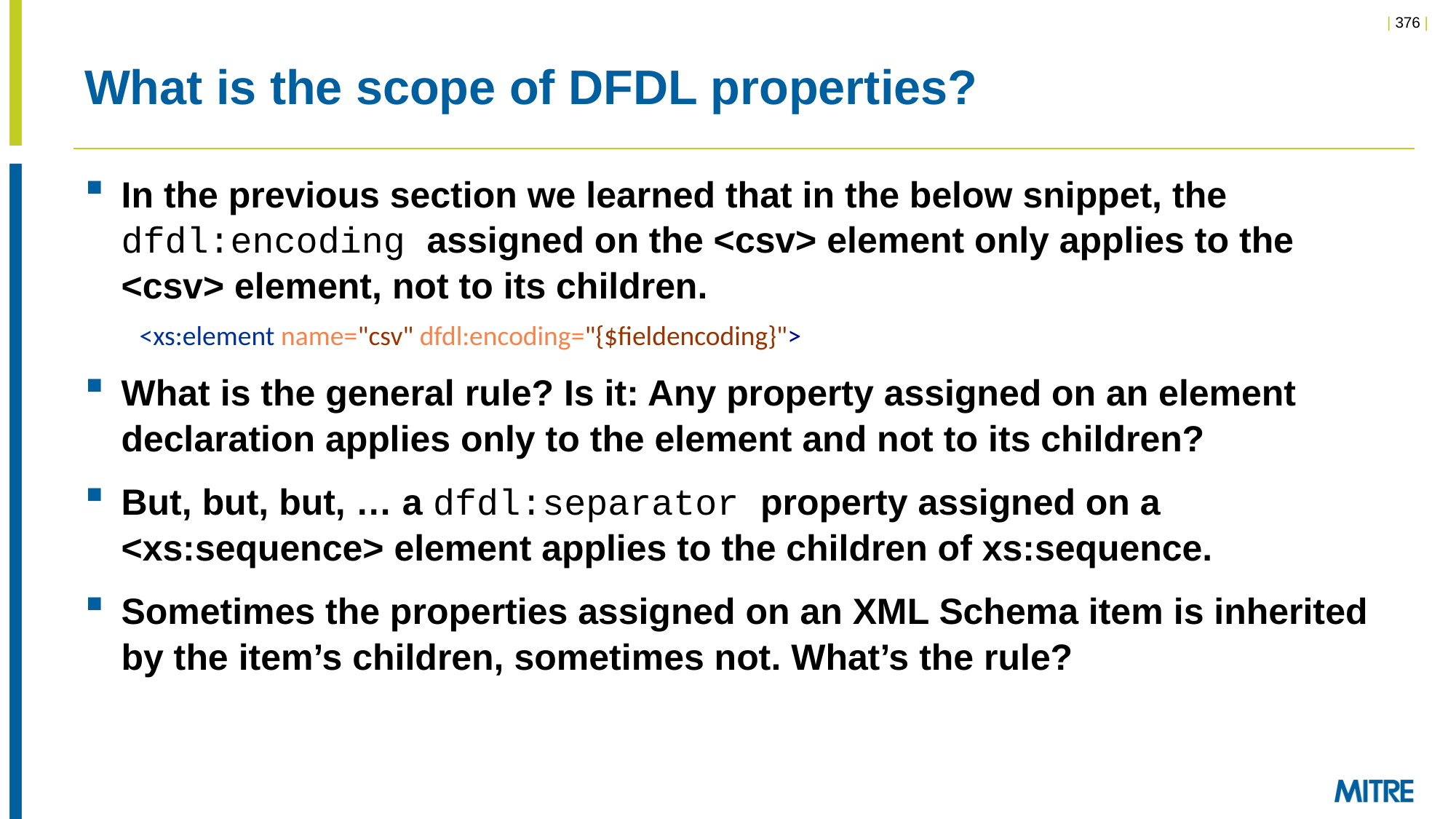

# What is the scope of DFDL properties?
In the previous section we learned that in the below snippet, the dfdl:encoding assigned on the <csv> element only applies to the <csv> element, not to its children.
<xs:element name="csv" dfdl:encoding="{$fieldencoding}">
What is the general rule? Is it: Any property assigned on an element declaration applies only to the element and not to its children?
But, but, but, … a dfdl:separator property assigned on a <xs:sequence> element applies to the children of xs:sequence.
Sometimes the properties assigned on an XML Schema item is inherited by the item’s children, sometimes not. What’s the rule?